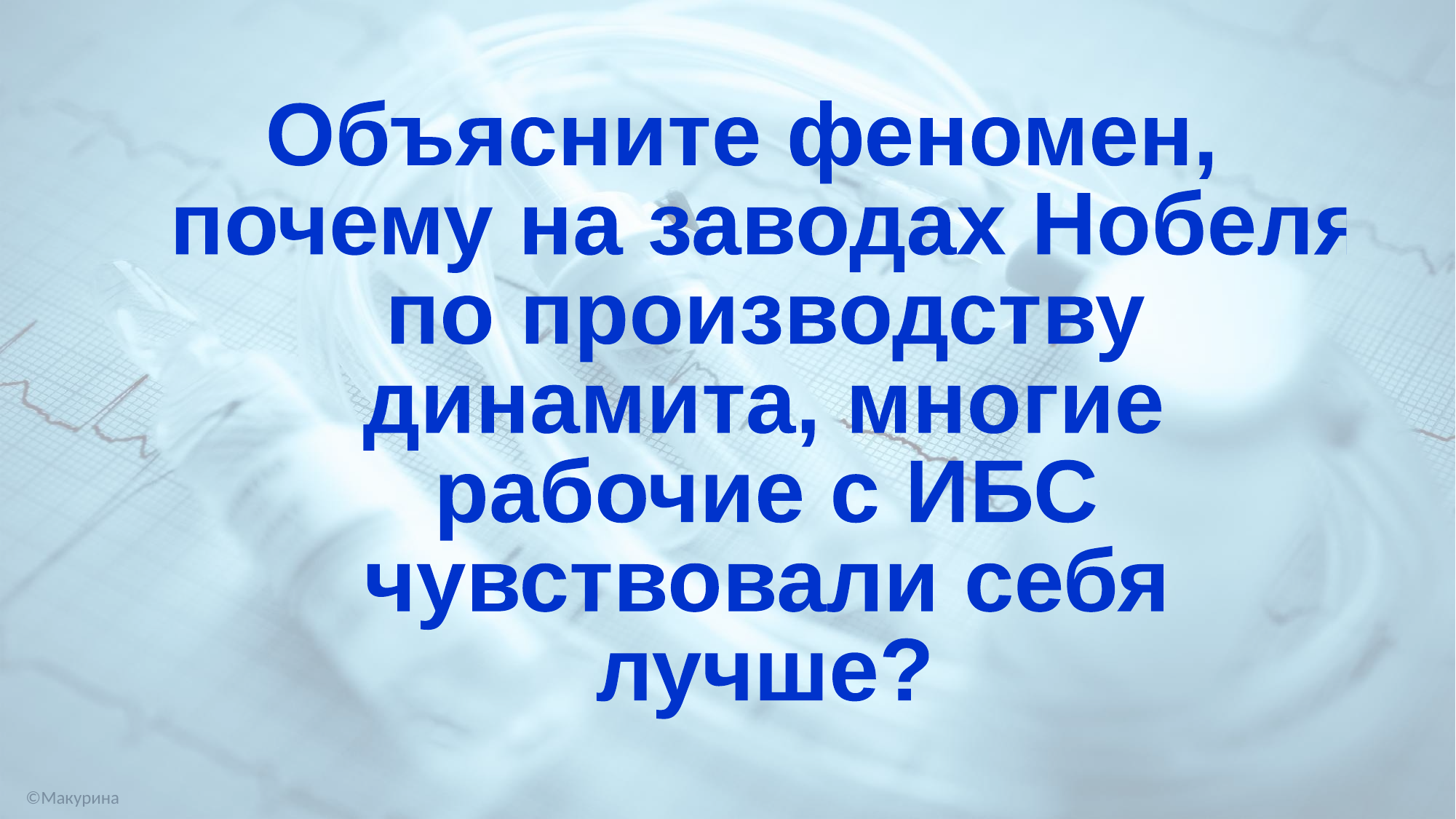

Объясните феномен,
 почему на заводах Нобеля
 по производству
 динамита, многие
 рабочие с ИБС
 чувствовали себя
 лучше?